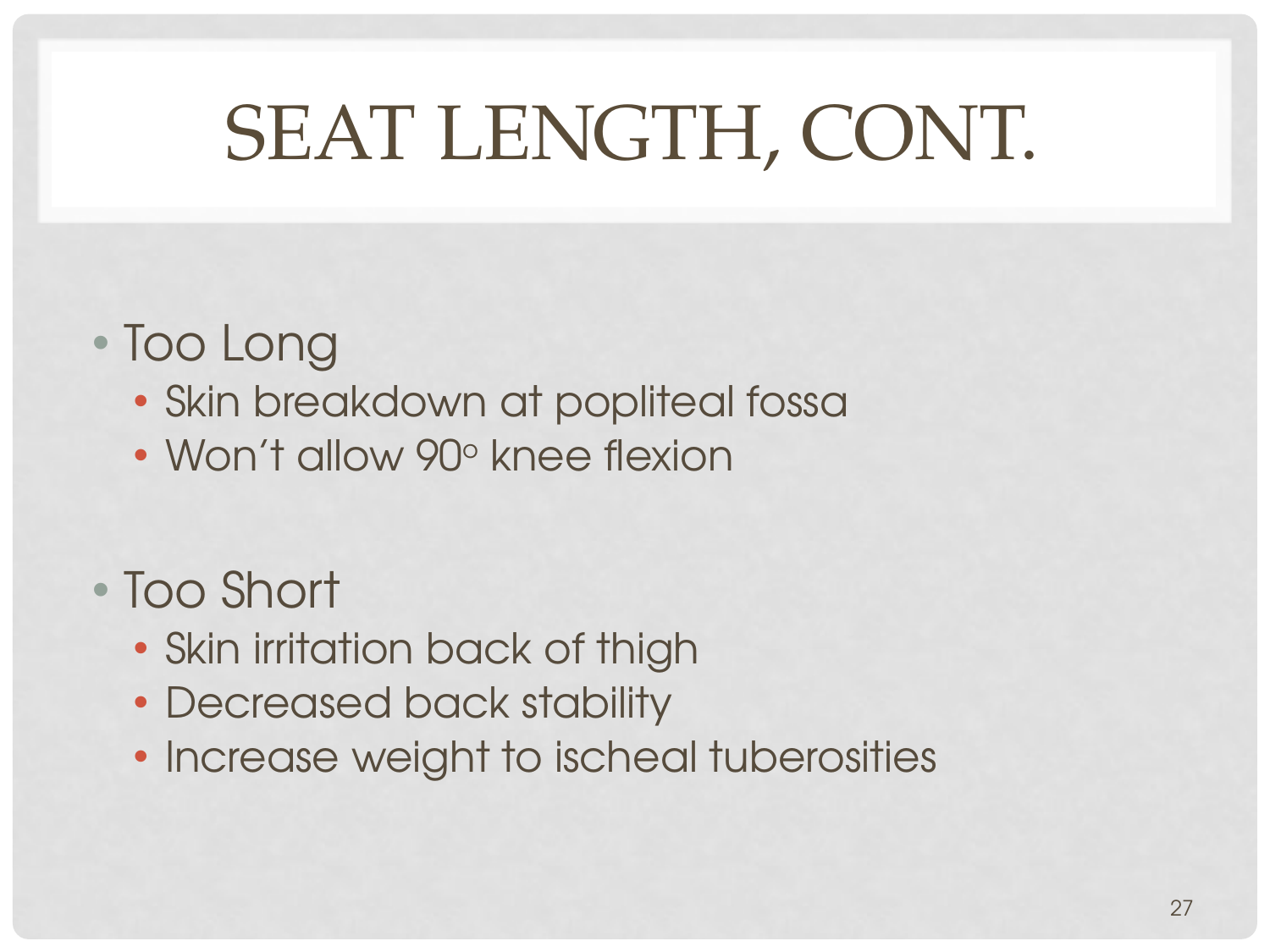

# Seat Length, cont.

Too Long
Skin breakdown at popliteal fossa
Won’t allow 90o knee flexion

Too Short
Skin irritation back of thigh
Decreased back stability
Increase weight to ischeal tuberosities

27